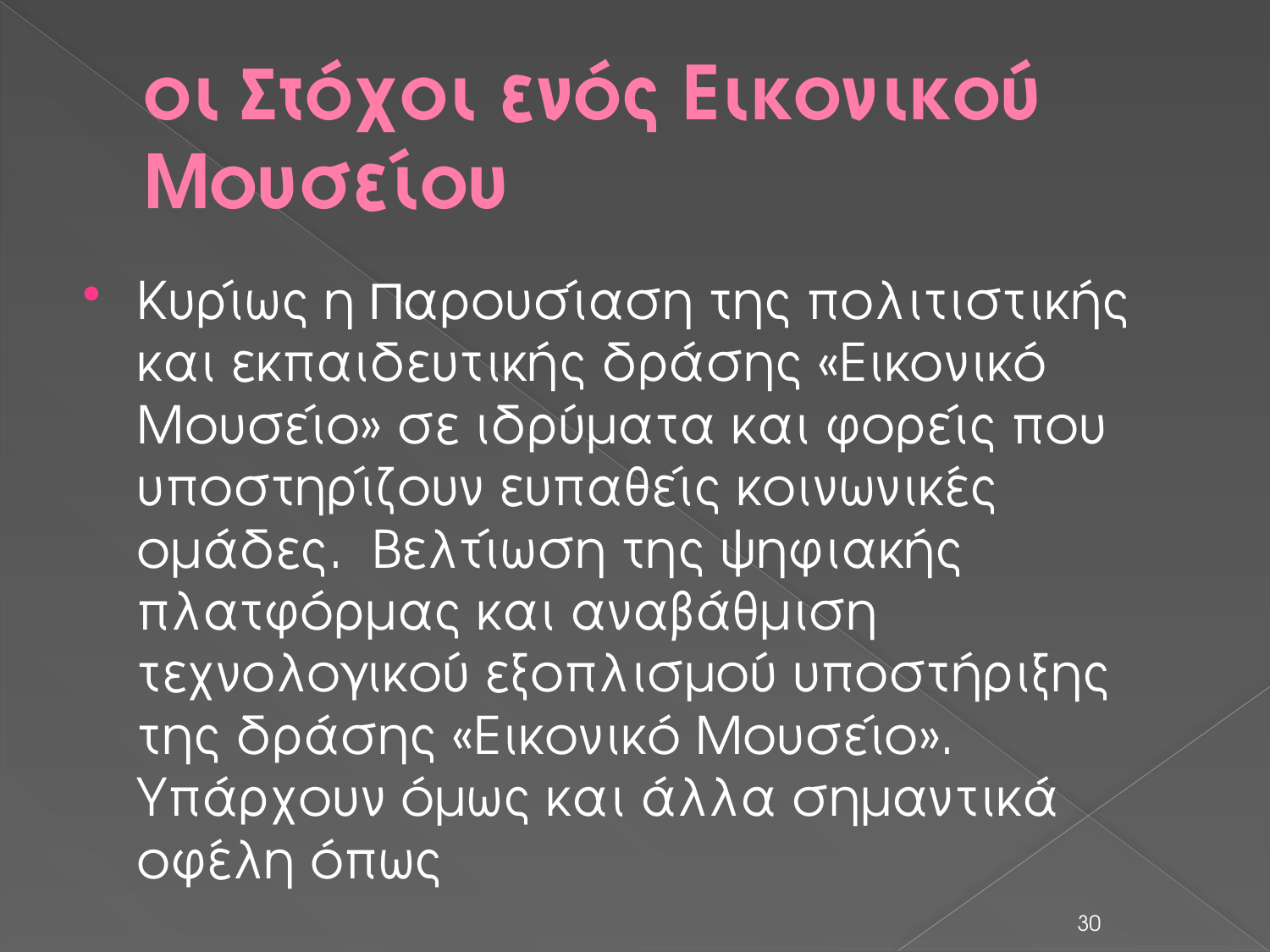

# οι Στόχοι ενός Εικονικού Μουσείου
Κυρίως η Παρουσίαση της πολιτιστικής και εκπαιδευτικής δράσης «Εικονικό Μουσείο» σε ιδρύματα και φορείς που υποστηρίζουν ευπαθείς κοινωνικές ομάδες.  Βελτίωση της ψηφιακής πλατφόρμας και αναβάθμιση τεχνολογικού εξοπλισμού υποστήριξης της δράσης «Εικονικό Μουσείο».  Υπάρχουν όμως και άλλα σημαντικά οφέλη όπως
30